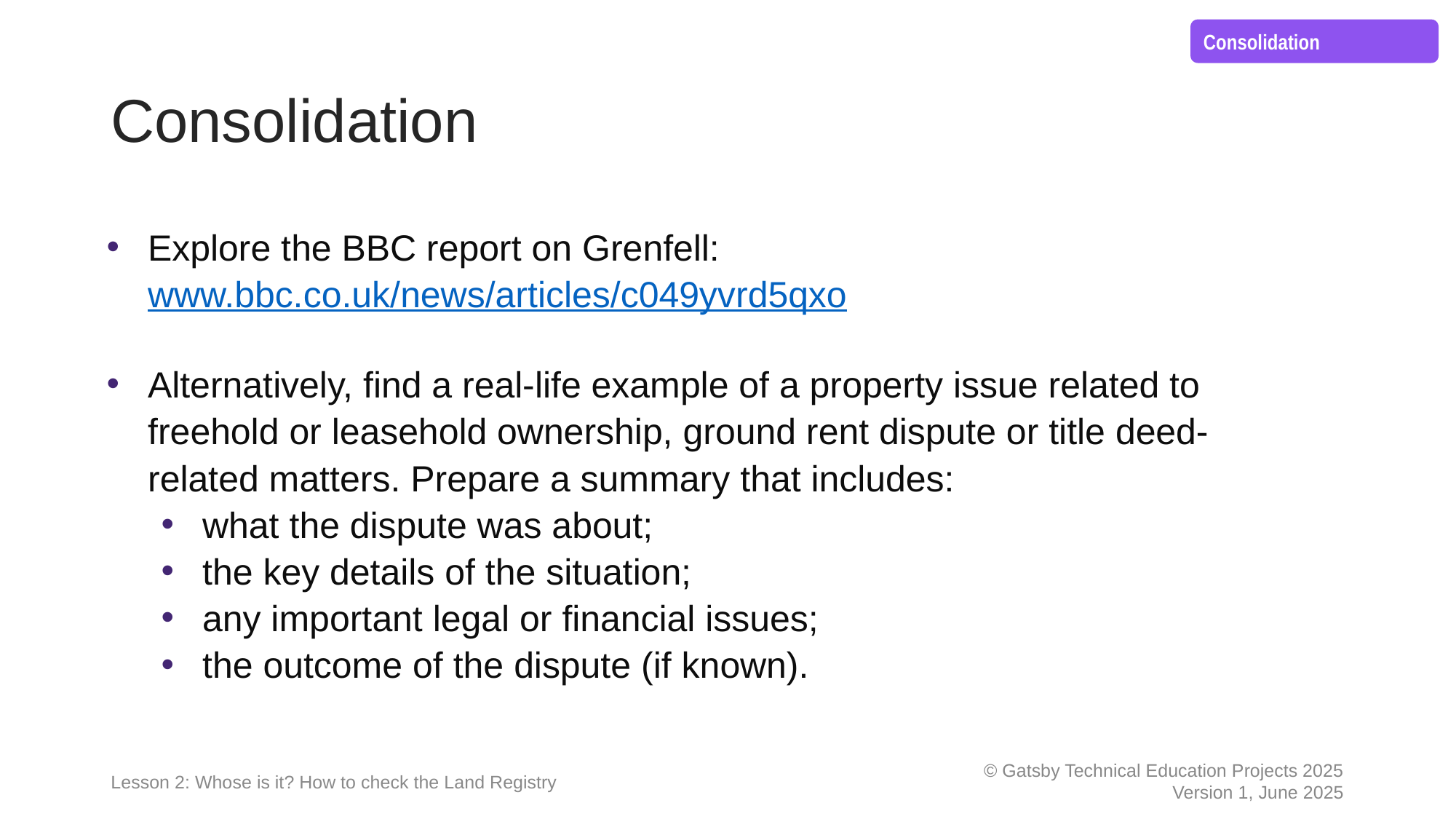

Consolidation
# Consolidation
Explore the BBC report on Grenfell: www.bbc.co.uk/news/articles/c049yvrd5qxo
Alternatively, find a real-life example of a property issue related to freehold or leasehold ownership, ground rent dispute or title deed-related matters. Prepare a summary that includes:
what the dispute was about;
the key details of the situation;
any important legal or financial issues;
the outcome of the dispute (if known).
Lesson 2: Whose is it? How to check the Land Registry